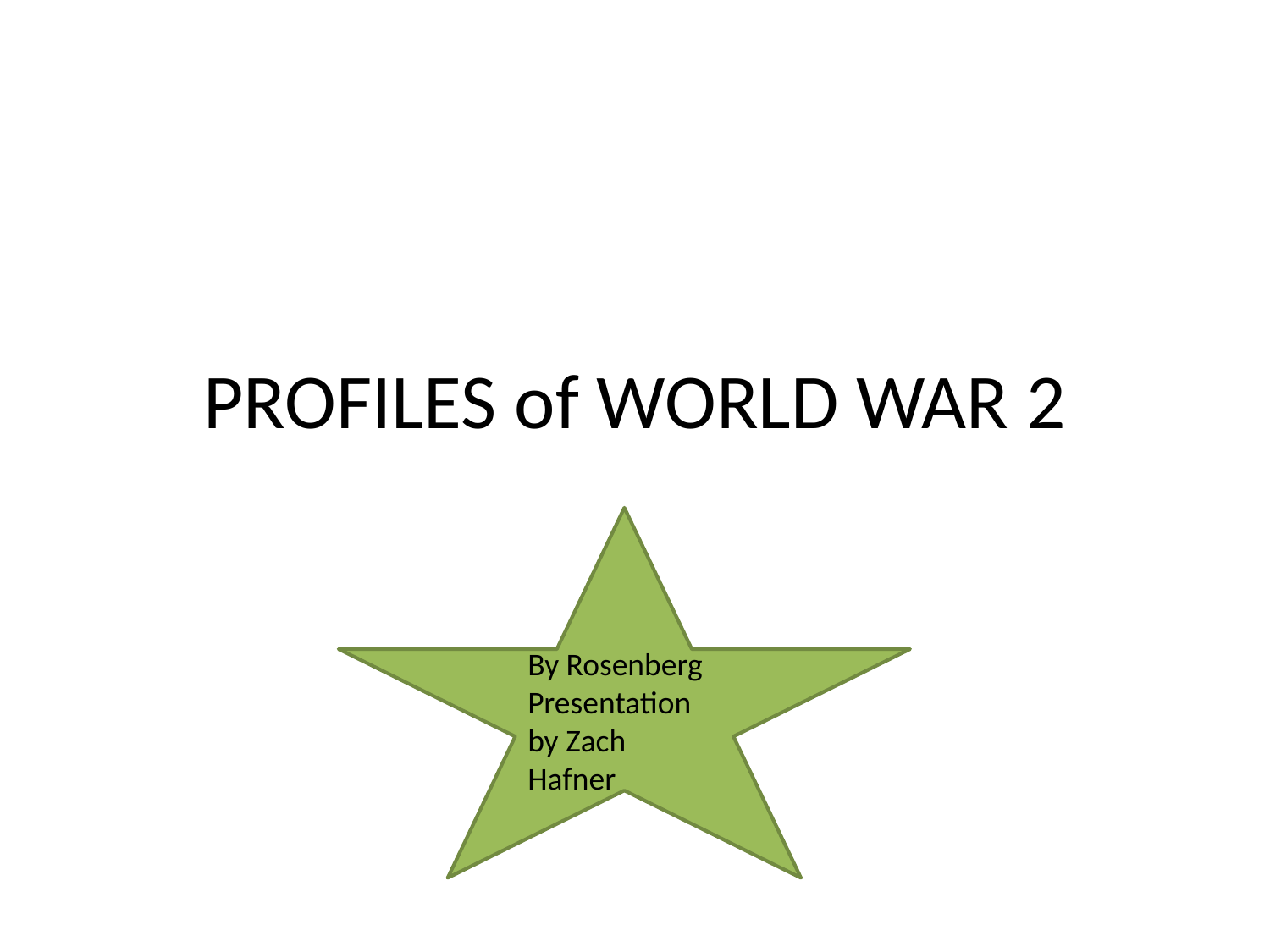

# PROFILES of WORLD WAR 2
By Rosenberg
Presentation by Zach Hafner